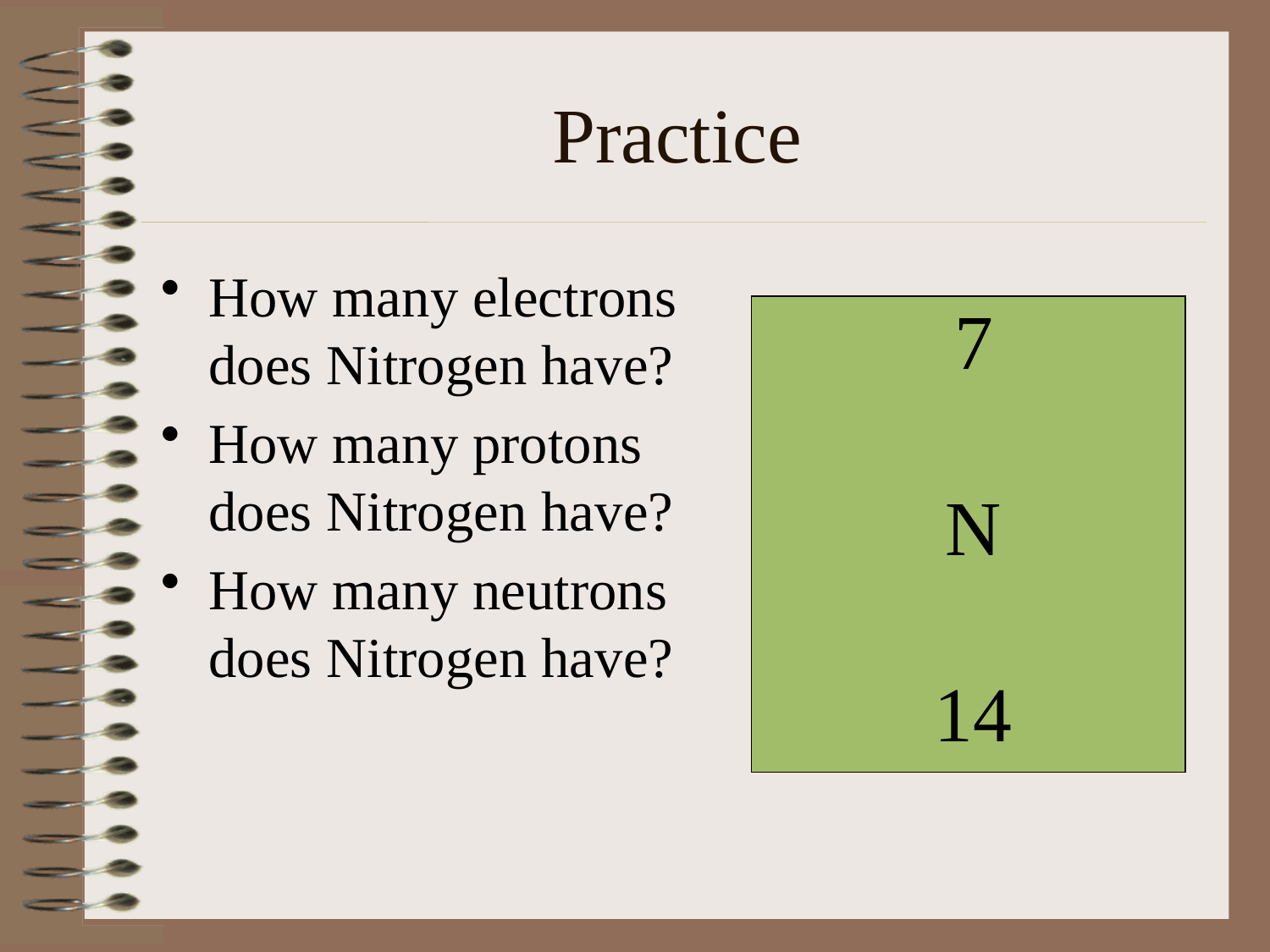

# Practice
How many electrons
does Nitrogen have?
How many protons
does Nitrogen have?
How many neutrons
does Nitrogen have?

7

N

14